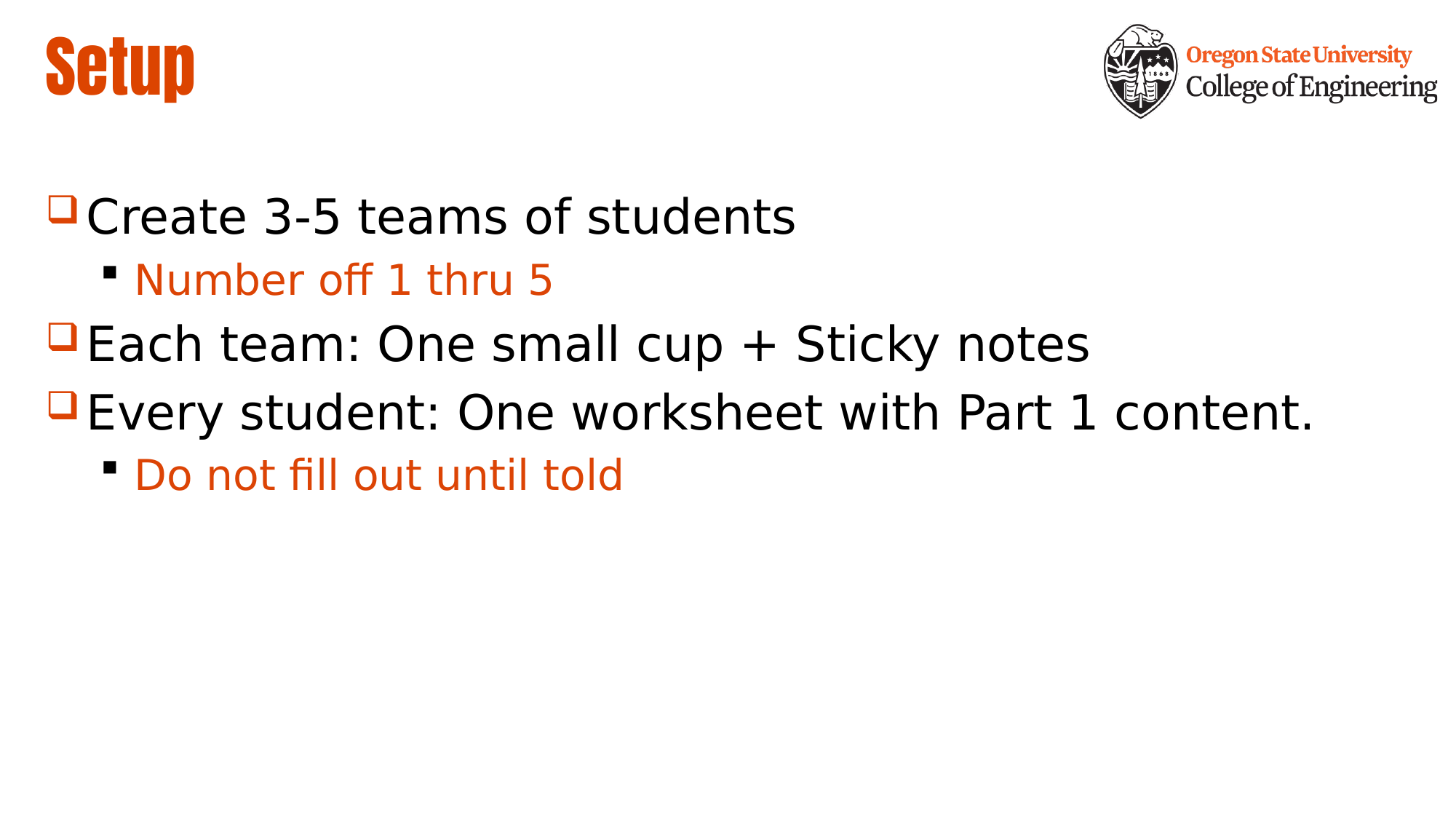

# Setup
Create 3-5 teams of students
Number off 1 thru 5
Each team: One small cup + Sticky notes
Every student: One worksheet with Part 1 content.
Do not fill out until told